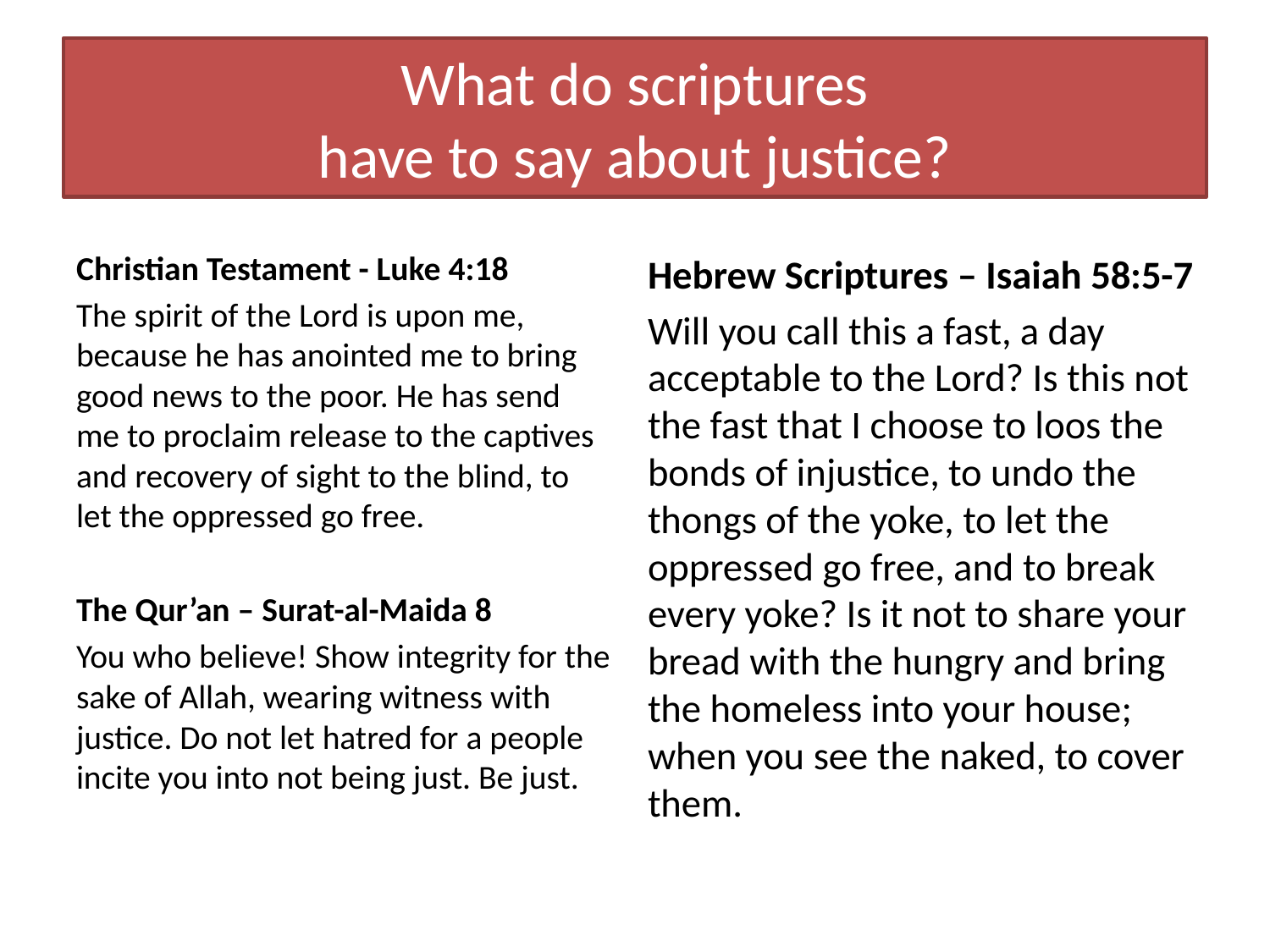

# What do scriptures have to say about justice?

Christian Testament - Luke 4:18
The spirit of the Lord is upon me, because he has anointed me to bring good news to the poor. He has send me to proclaim release to the captives and recovery of sight to the blind, to let the oppressed go free.

The Qur’an – Surat-al-Maida 8
You who believe! Show integrity for the sake of Allah, wearing witness with justice. Do not let hatred for a people incite you into not being just. Be just.

Hebrew Scriptures – Isaiah 58:5-7
Will you call this a fast, a day acceptable to the Lord? Is this not the fast that I choose to loos the bonds of injustice, to undo the thongs of the yoke, to let the oppressed go free, and to break every yoke? Is it not to share your bread with the hungry and bring the homeless into your house; when you see the naked, to cover them.